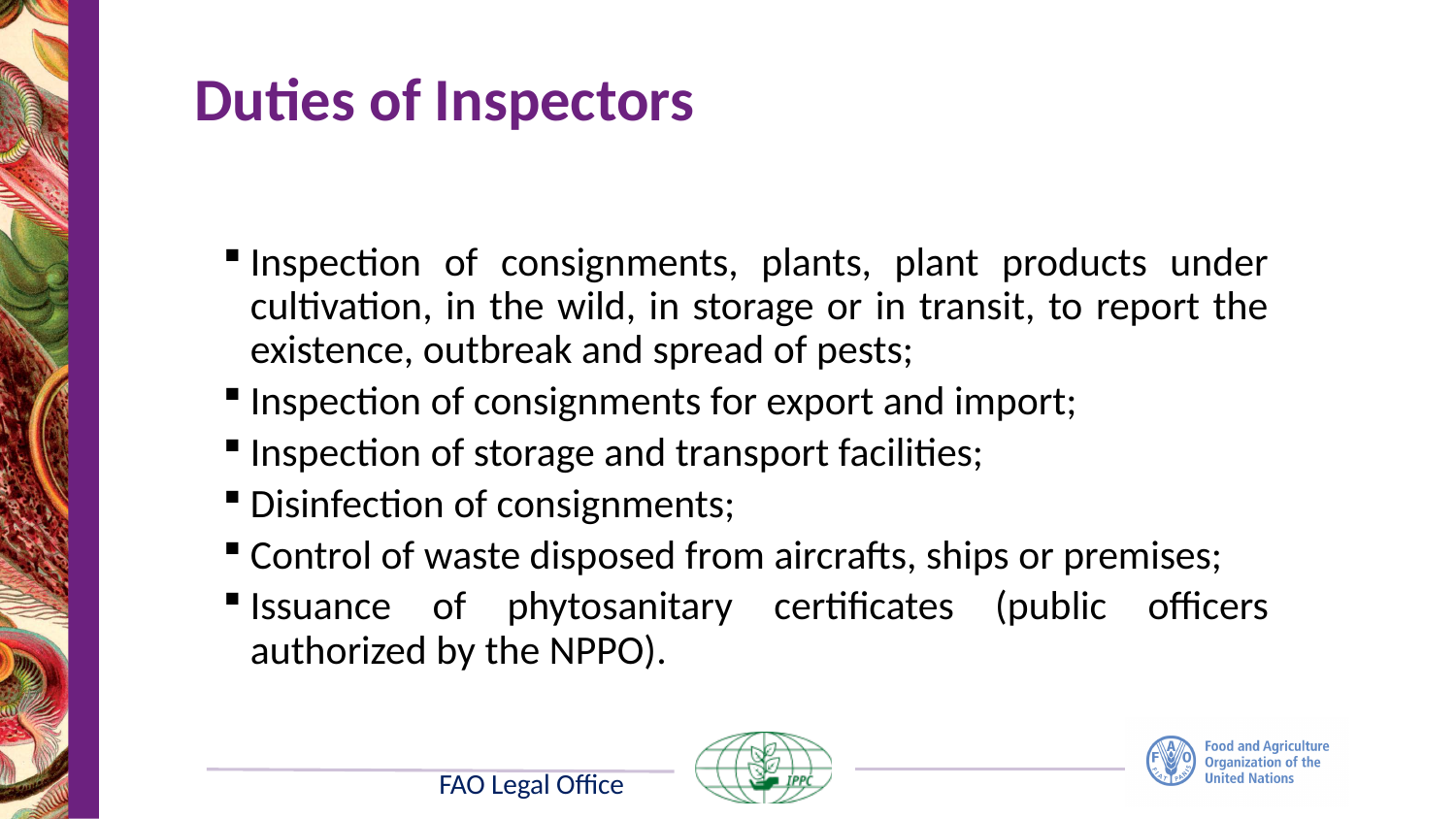

# Duties of Inspectors

Inspection of consignments, plants, plant products under cultivation, in the wild, in storage or in transit, to report the existence, outbreak and spread of pests;
Inspection of consignments for export and import;
Inspection of storage and transport facilities;
Disinfection of consignments;
Control of waste disposed from aircrafts, ships or premises;
Issuance of phytosanitary certificates (public officers authorized by the NPPO).

FAO Legal Office